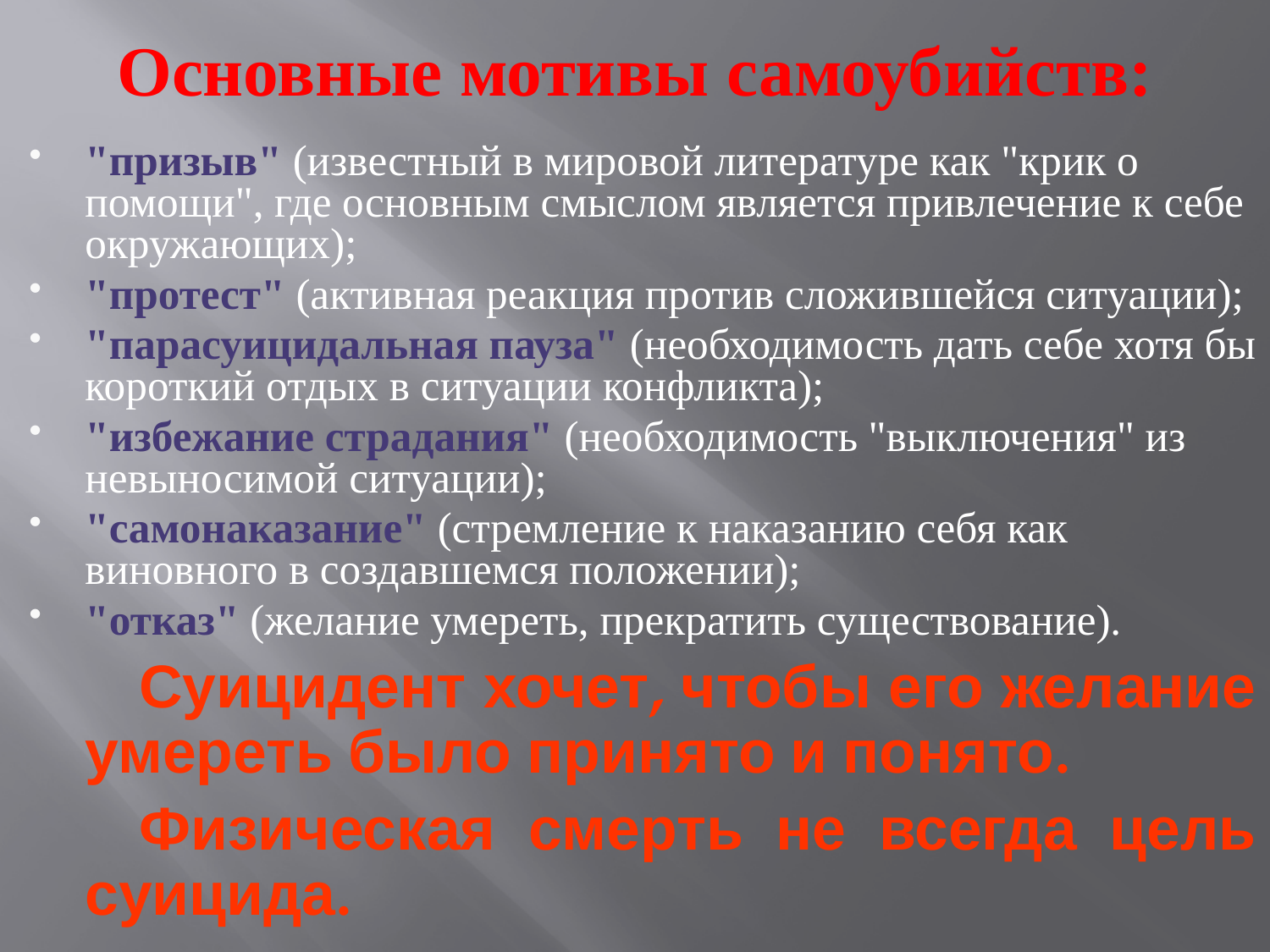

# Основные мотивы самоубийств:
"призыв" (известный в мировой литературе как "крик о помощи", где основным смыслом является привлечение к себе окружающих);
"протест" (активная реакция против сложившейся ситуации);
"парасуицидальная пауза" (необходимость дать себе хотя бы короткий отдых в ситуации конфликта);
"избежание страдания" (необходимость "выключения" из невыносимой ситуации);
"самонаказание" (стремление к наказанию себя как виновного в создавшемся положении);
"отказ" (желание умереть, прекратить существование).
Суицидент хочет, чтобы его желание умереть было принято и понято.
Физическая смерть не всегда цель суицида.